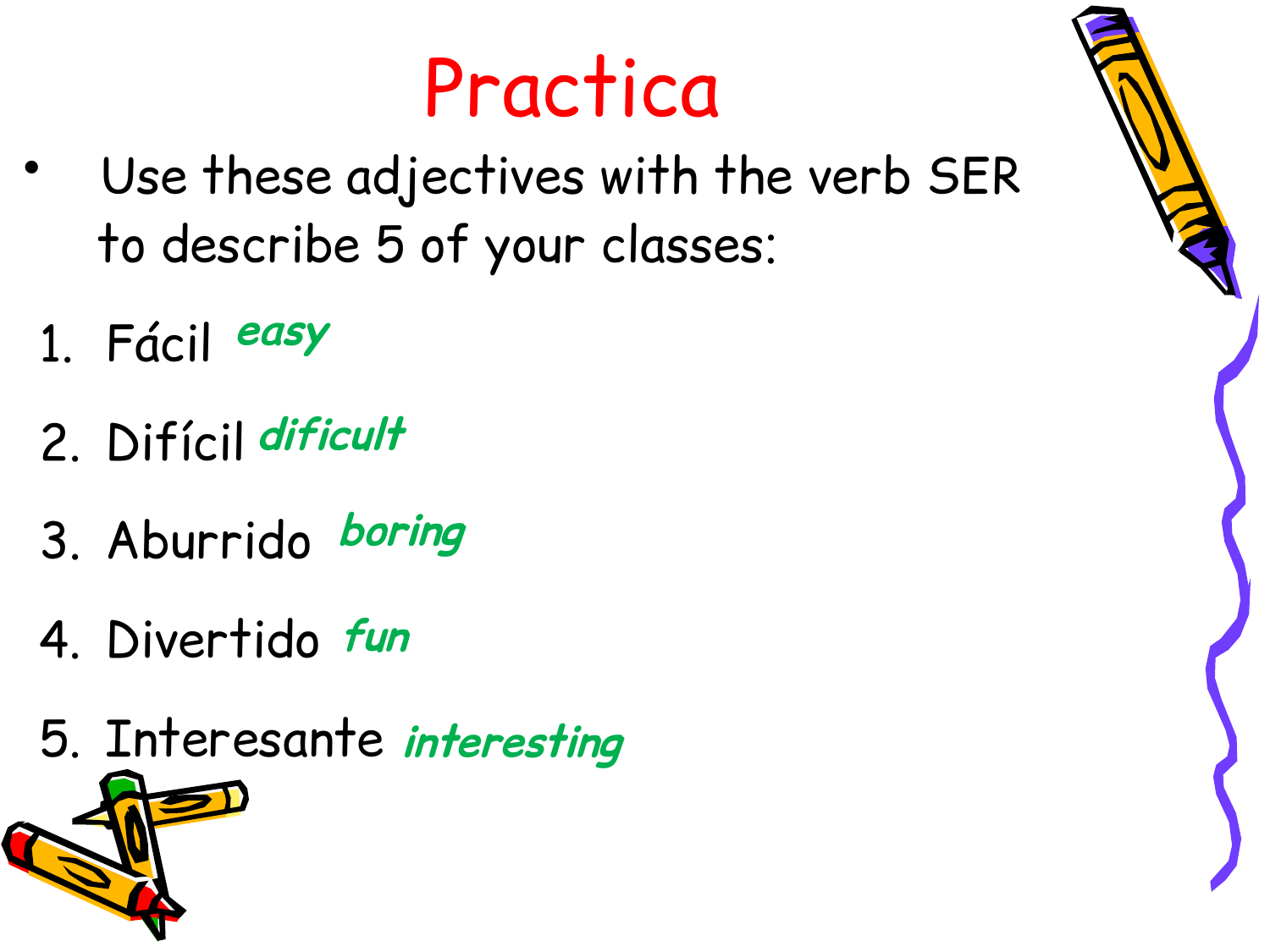

# Practica
Use these adjectives with the verb SER
     to describe 5 of your classes:
Fácil
Difícil
Aburrido
Divertido
Interesante
easy
dificult
boring
fun
interesting